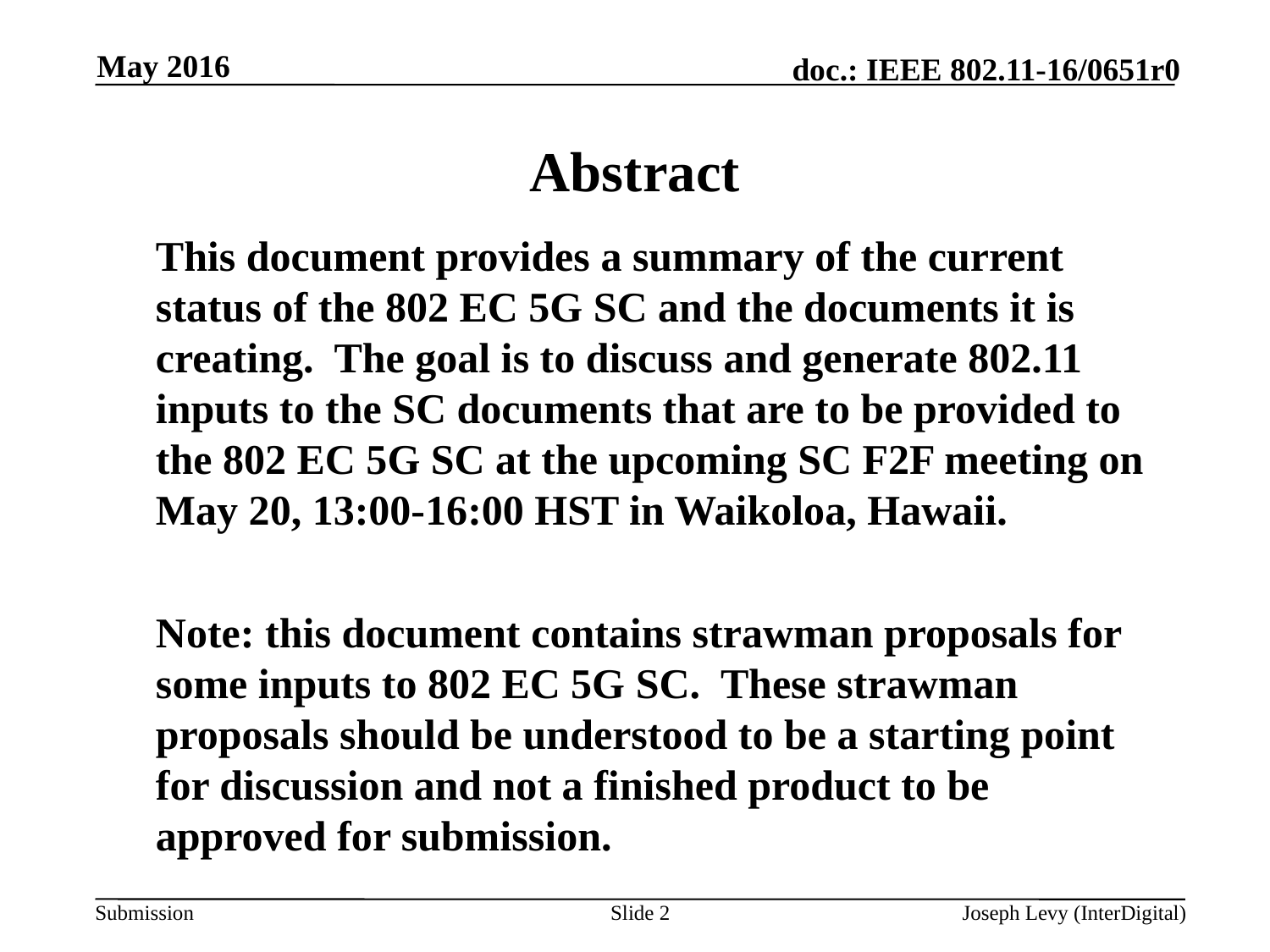

May 2016
# Abstract
This document provides a summary of the current status of the 802 EC 5G SC and the documents it is creating.  The goal is to discuss and generate 802.11 inputs to the SC documents that are to be provided to the 802 EC 5G SC at the upcoming SC F2F meeting on May 20, 13:00-16:00 HST in Waikoloa, Hawaii.

Note: this document contains strawman proposals for  some inputs to 802 EC 5G SC.  These strawman proposals should be understood to be a starting point for discussion and not a finished product to be approved for submission.
Slide 2
Joseph Levy (InterDigital)